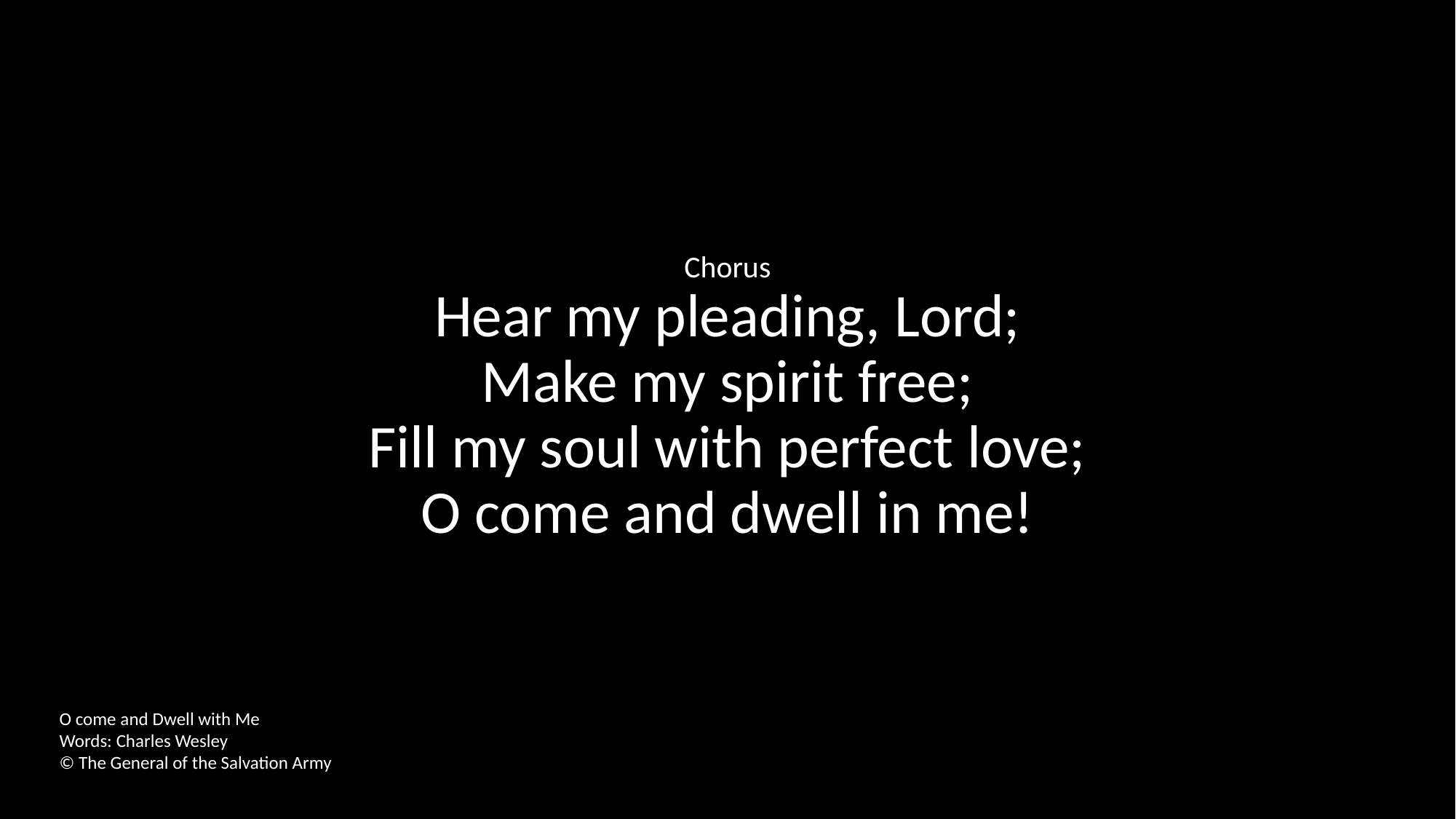

Chorus
Hear my pleading, Lord;
Make my spirit free;
Fill my soul with perfect love;
O come and dwell in me!
O come and Dwell with Me
Words: Charles Wesley
© The General of the Salvation Army